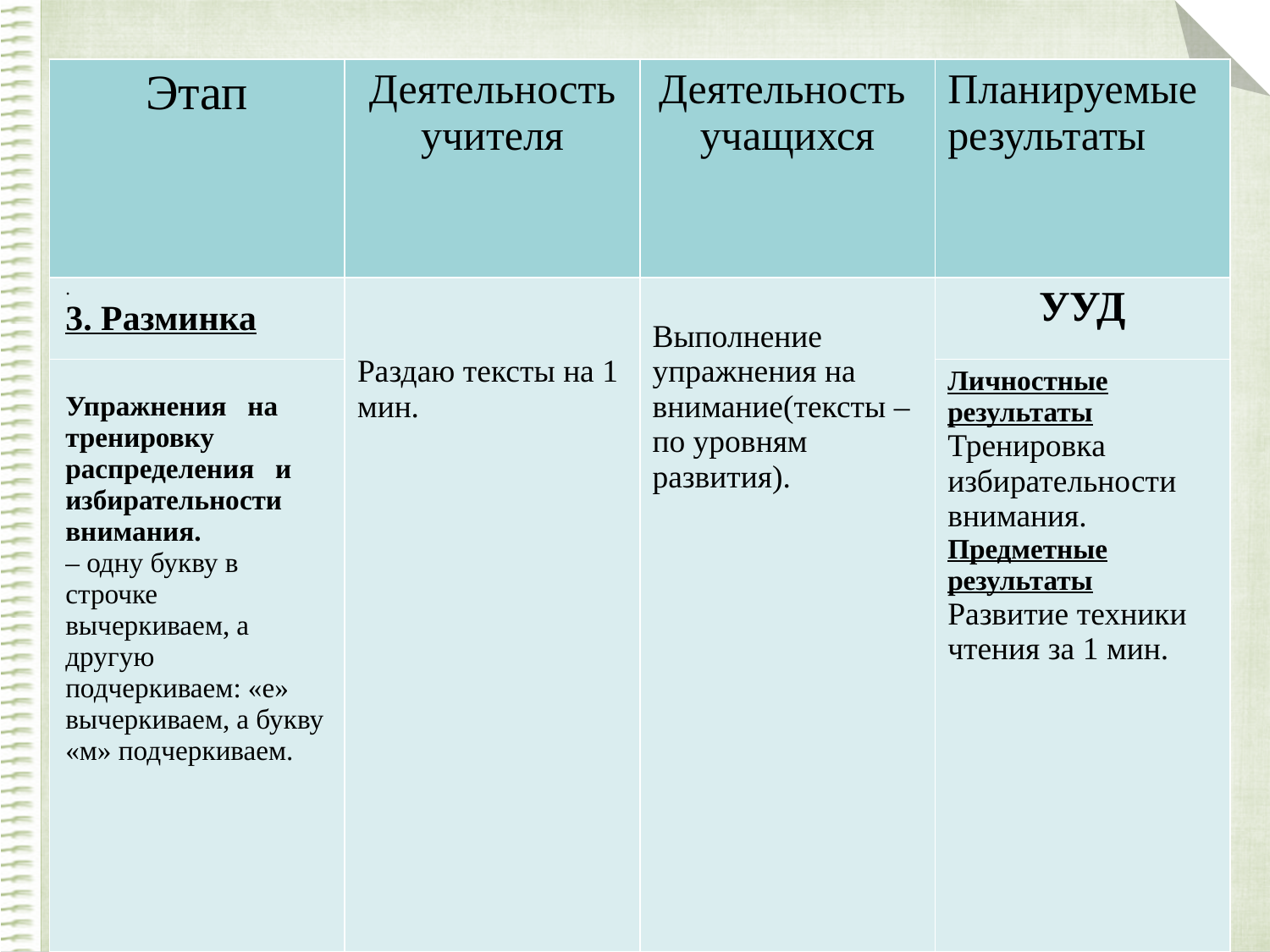

| Этап | Деятельность учителя | Деятельность учащихся | Планируемые результаты |
| --- | --- | --- | --- |
| . 3. Разминка | Раздаю тексты на 1 мин. | Выполнение упражнения на внимание(тексты –по уровням развития). | УУД |
| Упражнения   на   тренировку   распределения   и   избирательности внимания. – одну букву в строчке вычеркиваем, а другую подчеркиваем: «е» вычеркиваем, а букву «м» подчеркиваем. |  |  | Личностные результаты Тренировка избирательности внимания. Предметные результаты Развитие техники чтения за 1 мин. |